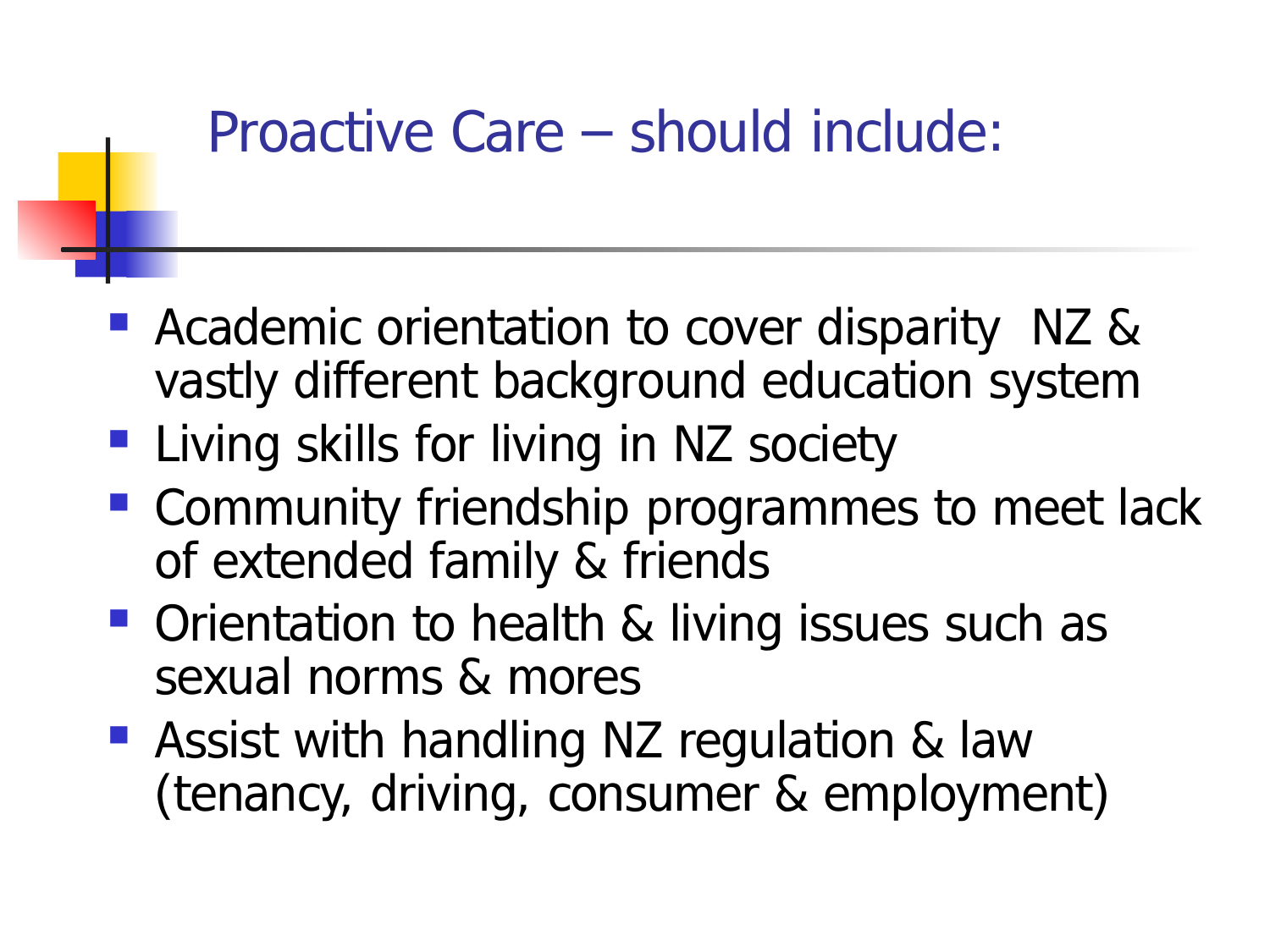

# Proactive Care – should include:
Academic orientation to cover disparity  NZ & vastly different background education system
Living skills for living in NZ society
Community friendship programmes to meet lack of extended family & friends
Orientation to health & living issues such as sexual norms & mores
Assist with handling NZ regulation & law (tenancy, driving, consumer & employment)